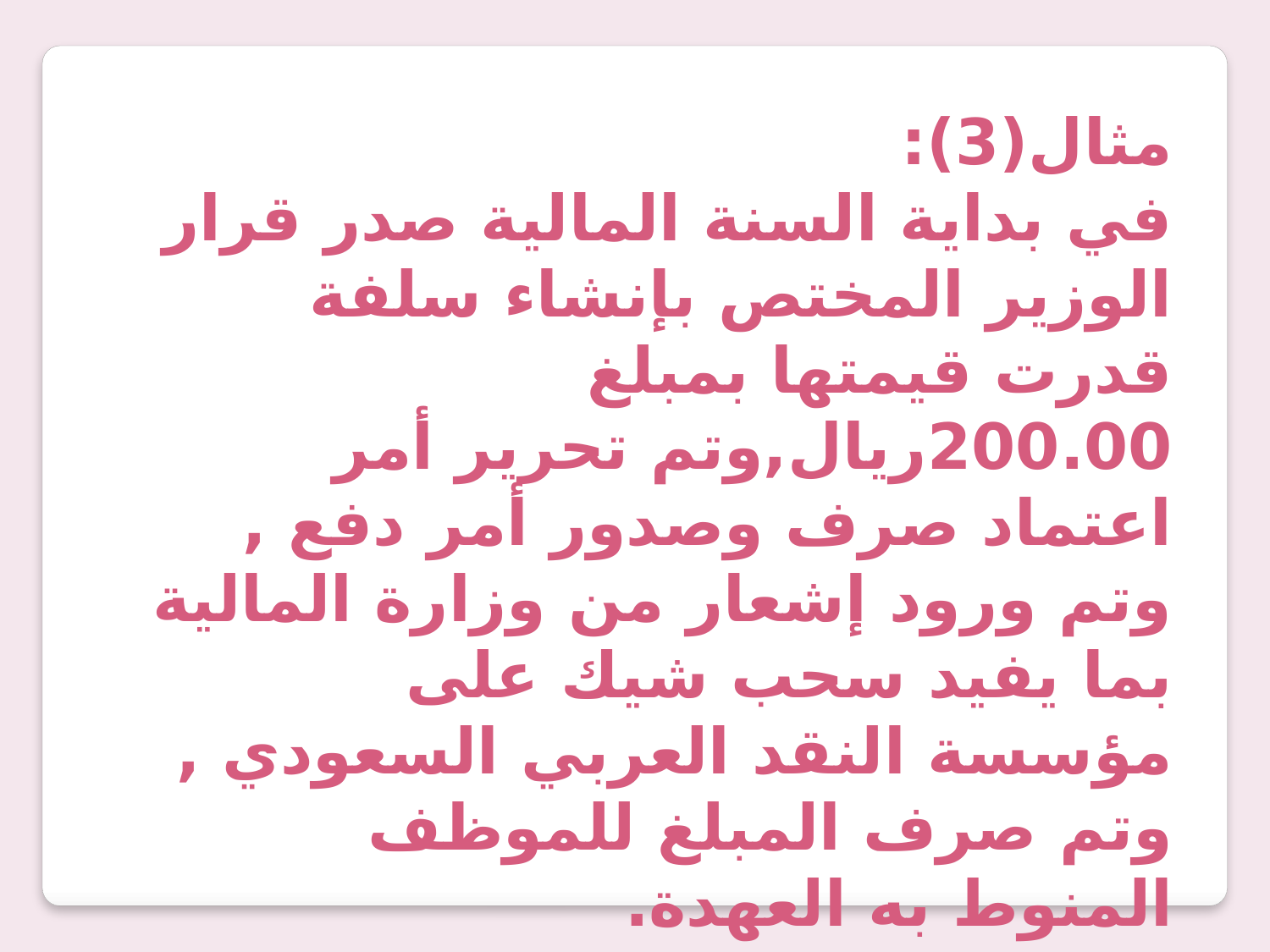

مثال(3):
في بداية السنة المالية صدر قرار الوزير المختص بإنشاء سلفة قدرت قيمتها بمبلغ  200.00ريال,وتم تحرير أمر اعتماد صرف وصدور أمر دفع , وتم ورود إشعار من وزارة المالية بما يفيد سحب شيك على مؤسسة النقد العربي السعودي , وتم صرف المبلغ للموظف المنوط به العهدة.
المطلوب : إجراء المعالجة المحاسبية اللازمة.